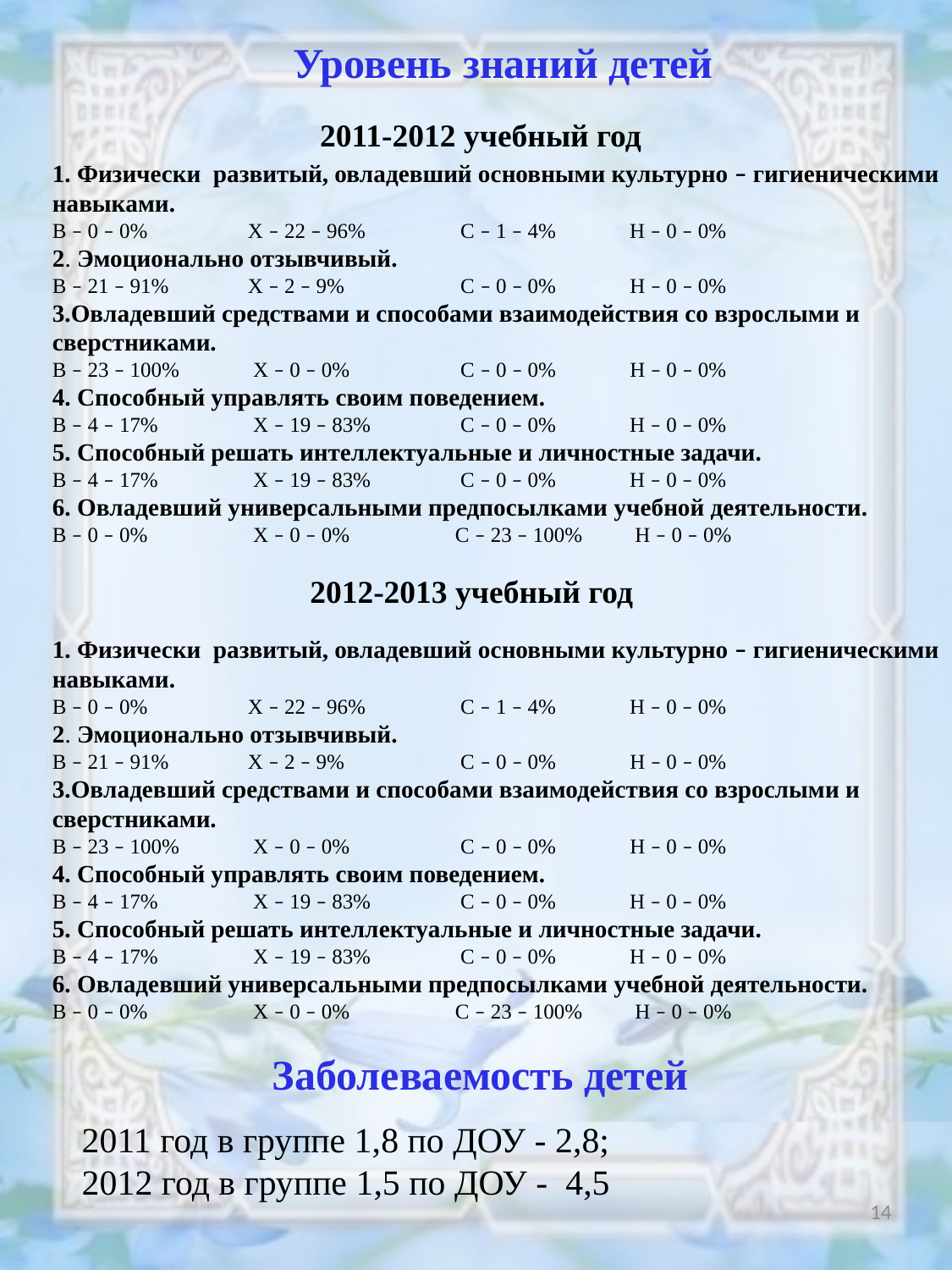

Уровень знаний детей
2011-2012 учебный год
1. Физически  развитый, овладевший основными культурно – гигиеническими навыками.
В – 0 – 0%                   Х – 22 – 96%                  С – 1 – 4%              Н – 0 – 0%
2. Эмоционально отзывчивый.
В – 21 – 91%               Х – 2 – 9%                      С – 0 – 0%              Н – 0 – 0%
3.Овладевший средствами и способами взаимодействия со взрослыми и сверстниками.
В – 23 – 100%              Х – 0 – 0%                     С – 0 – 0%              Н – 0 – 0%
4. Способный управлять своим поведением.
В – 4 – 17%                  Х – 19 – 83%                 С – 0 – 0%              Н – 0 – 0%
5. Способный решать интеллектуальные и личностные задачи.
В – 4 – 17%                  Х – 19 – 83%                 С – 0 – 0%              Н – 0 – 0%
6. Овладевший универсальными предпосылками учебной деятельности.
В – 0 – 0%                    Х – 0 – 0%                    С – 23 – 100%          Н – 0 – 0%

2012-2013 учебный год
1. Физически  развитый, овладевший основными культурно – гигиеническими навыками.
В – 0 – 0%                   Х – 22 – 96%                  С – 1 – 4%              Н – 0 – 0%
2. Эмоционально отзывчивый.
В – 21 – 91%               Х – 2 – 9%                      С – 0 – 0%              Н – 0 – 0%
3.Овладевший средствами и способами взаимодействия со взрослыми и сверстниками.
В – 23 – 100%              Х – 0 – 0%                     С – 0 – 0%              Н – 0 – 0%
4. Способный управлять своим поведением.
В – 4 – 17%                  Х – 19 – 83%                 С – 0 – 0%              Н – 0 – 0%
5. Способный решать интеллектуальные и личностные задачи.
В – 4 – 17%                  Х – 19 – 83%                 С – 0 – 0%              Н – 0 – 0%
6. Овладевший универсальными предпосылками учебной деятельности.
В – 0 – 0%                    Х – 0 – 0%                    С – 23 – 100%          Н – 0 – 0%

Заболеваемость детей
2011 год в группе 1,8 по ДОУ - 2,8;
2012 год в группе 1,5 по ДОУ -  4,5
14